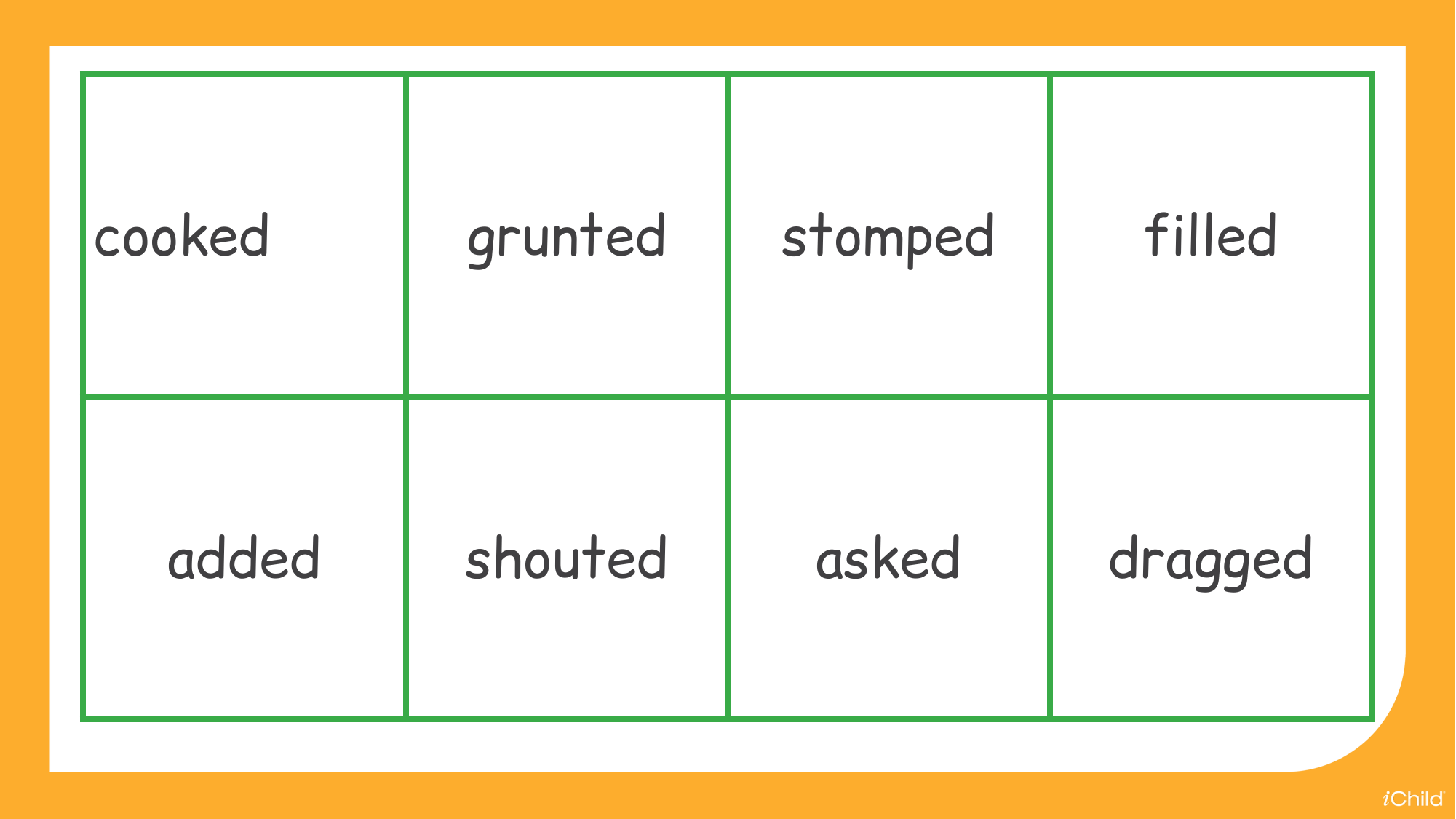

| cooked | grunted | stomped | filled |
| --- | --- | --- | --- |
| added | shouted | asked | dragged |